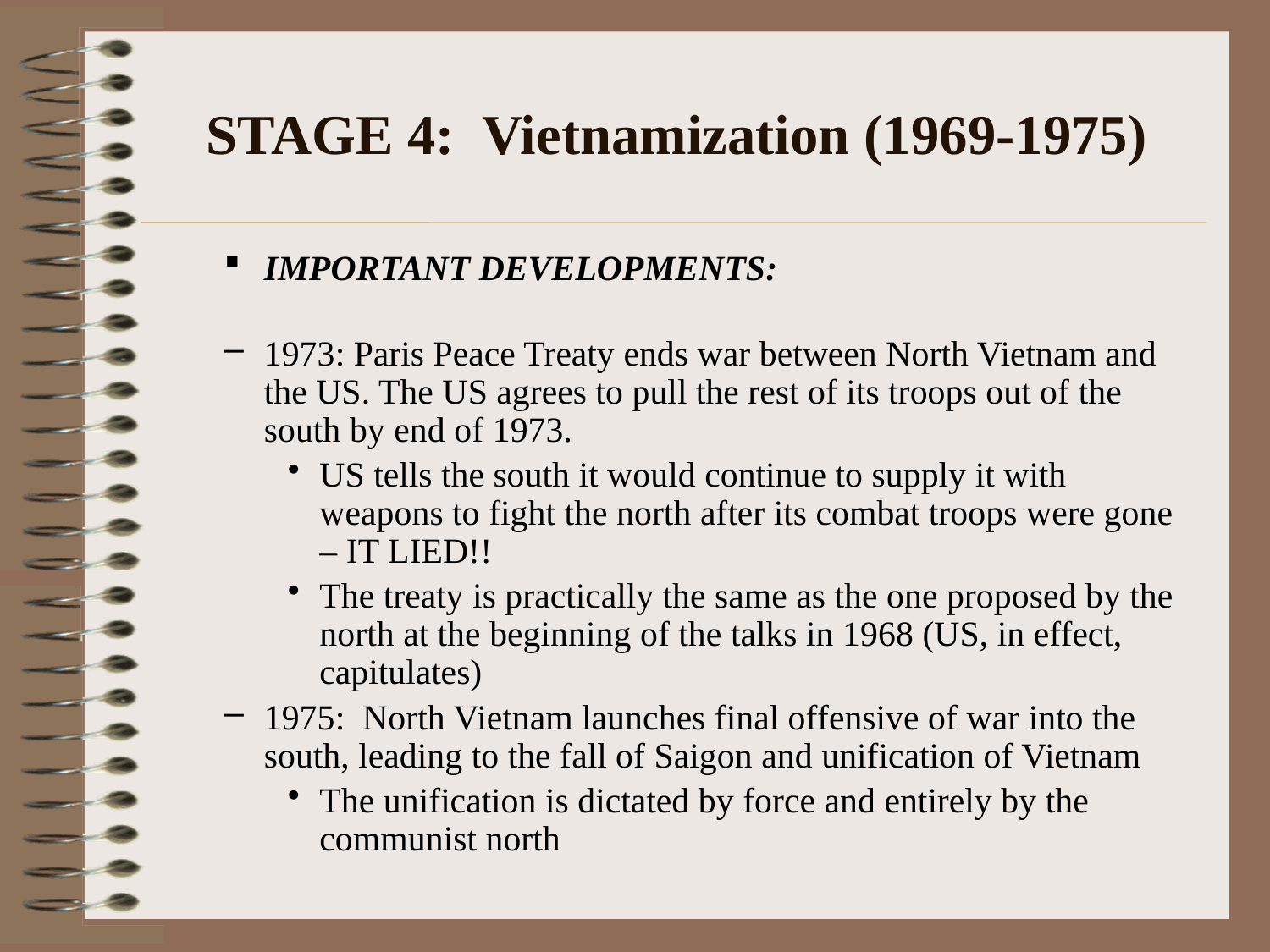

# STAGE 4:  Vietnamization (1969-1975)
IMPORTANT DEVELOPMENTS:

1973: Paris Peace Treaty ends war between North Vietnam and the US. The US agrees to pull the rest of its troops out of the south by end of 1973.
US tells the south it would continue to supply it with weapons to fight the north after its combat troops were gone – IT LIED!!
The treaty is practically the same as the one proposed by the north at the beginning of the talks in 1968 (US, in effect, capitulates)
1975:  North Vietnam launches final offensive of war into the south, leading to the fall of Saigon and unification of Vietnam
The unification is dictated by force and entirely by the communist north